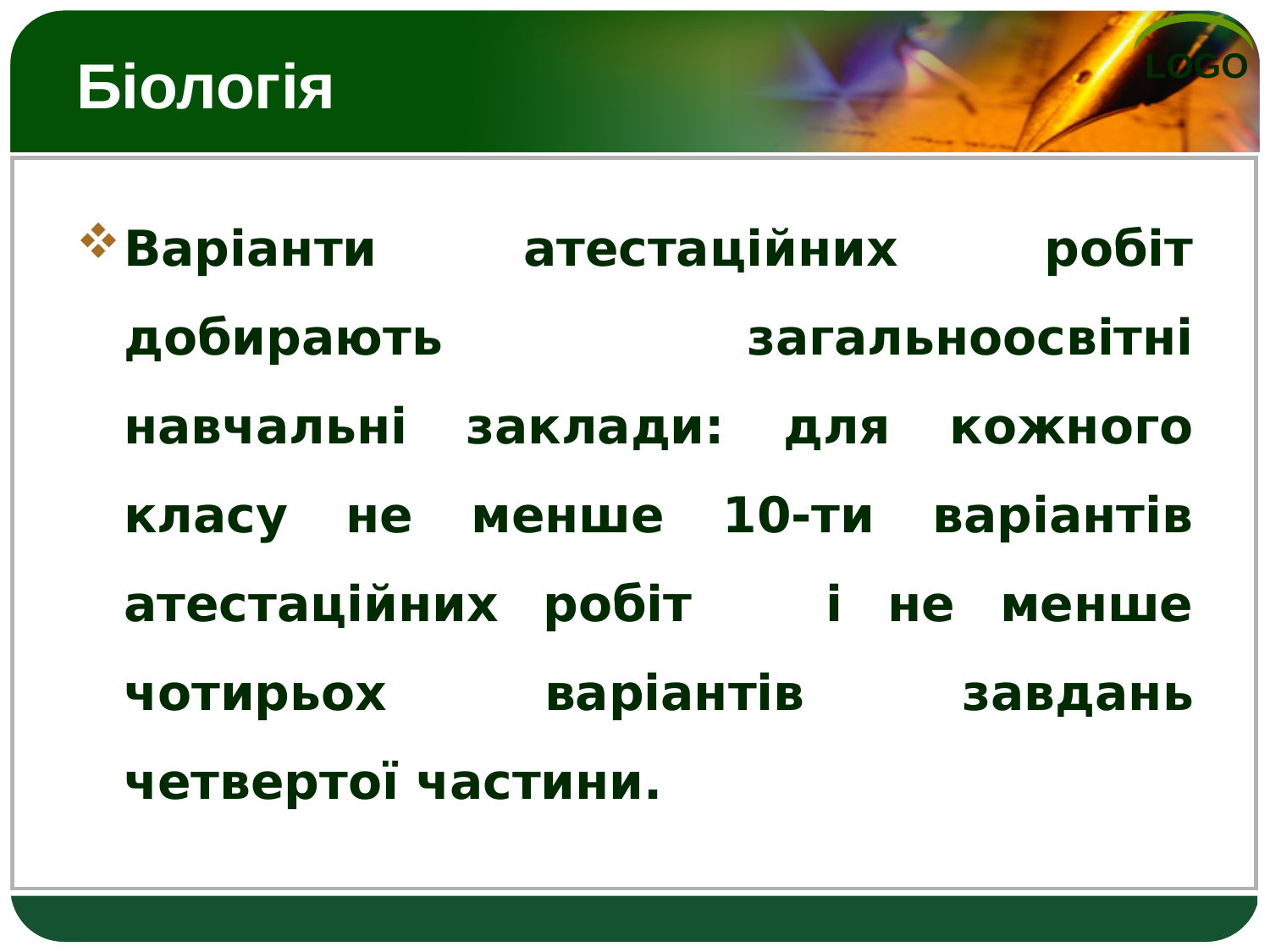

# Біологія
Варіанти атестаційних робіт добирають загальноосвітні навчальні заклади: для кожного класу не менше 10-ти варіантів атестаційних робіт   і не менше чотирьох варіантів завдань четвертої частини.